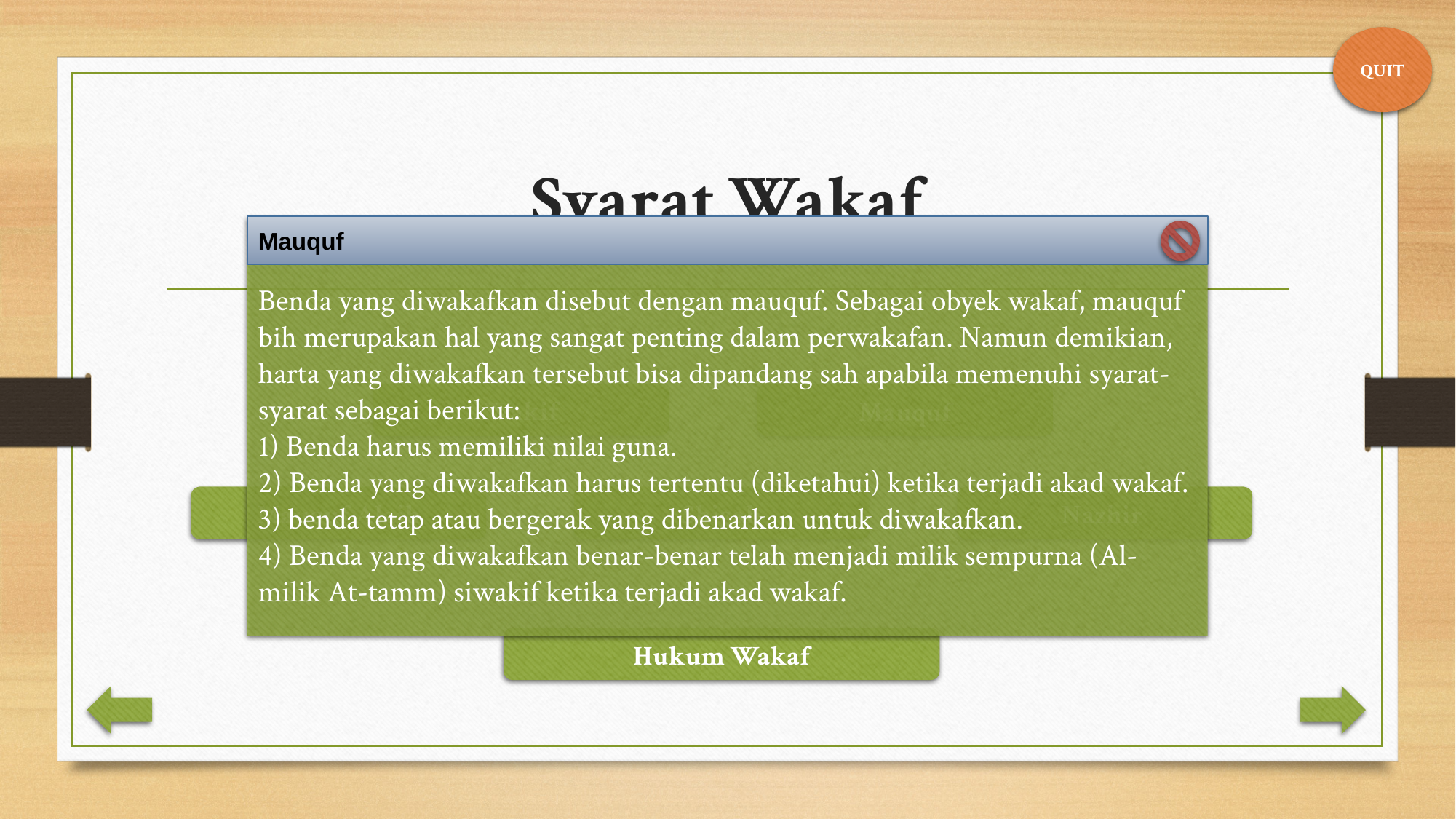

QUIT
# Syarat Wakaf

Benda yang diwakafkan disebut dengan mauquf. Sebagai obyek wakaf, mauquf bih merupakan hal yang sangat penting dalam perwakafan. Namun demikian, harta yang diwakafkan tersebut bisa dipandang sah apabila memenuhi syarat-syarat sebagai berikut:
1) Benda harus memiliki nilai guna.
2) Benda yang diwakafkan harus tertentu (diketahui) ketika terjadi akad wakaf.
3) benda tetap atau bergerak yang dibenarkan untuk diwakafkan.
4) Benda yang diwakafkan benar-benar telah menjadi milik sempurna (Al-milik At-tamm) siwakif ketika terjadi akad wakaf.
Mauquf

Wakif
Mauquf
Mauquf Alaih
Shigah
Nazhir
Hukum Wakaf